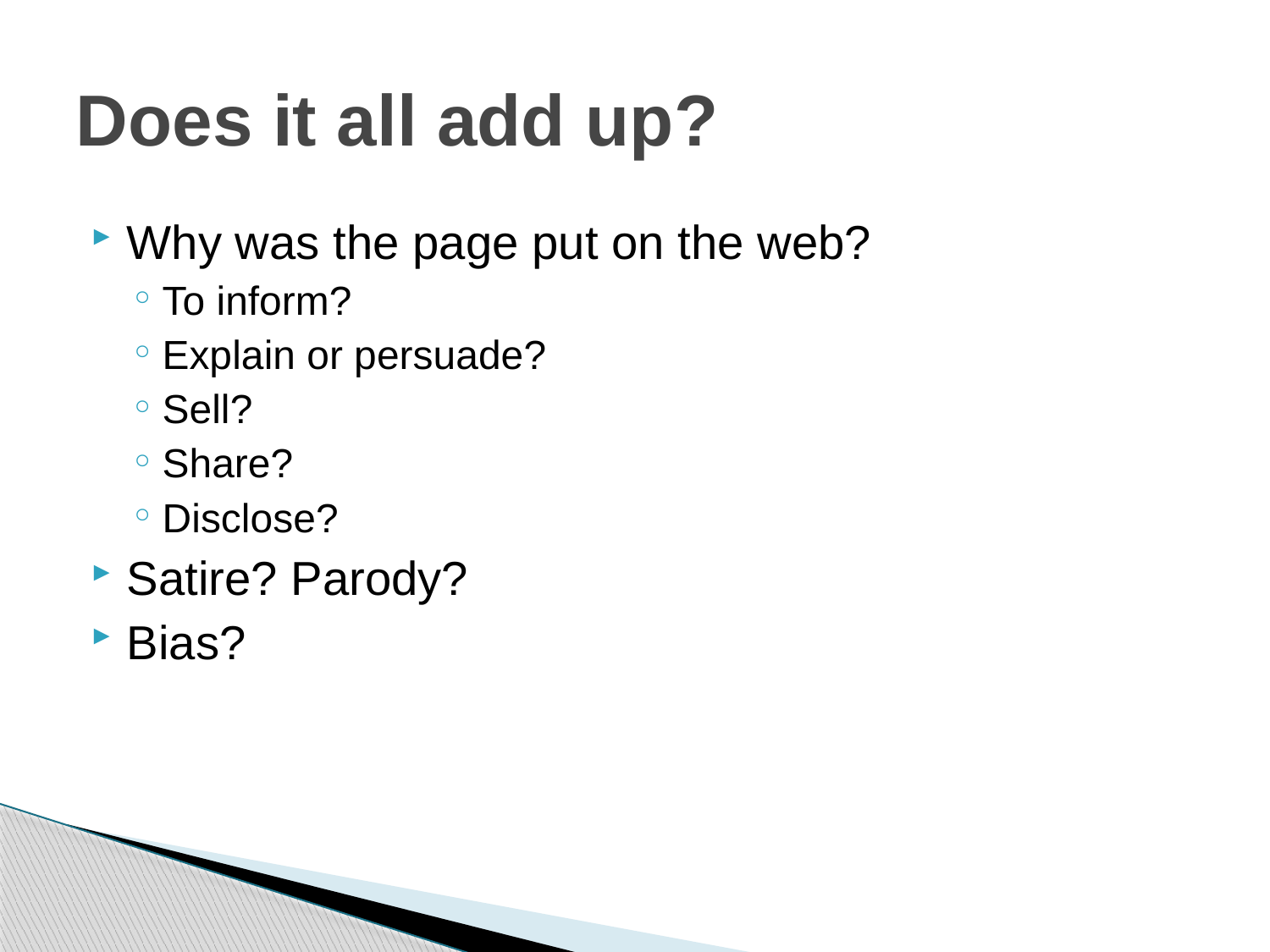

# Does it all add up?
Why was the page put on the web?
To inform?
Explain or persuade?
Sell?
Share?
Disclose?
Satire? Parody?
Bias?